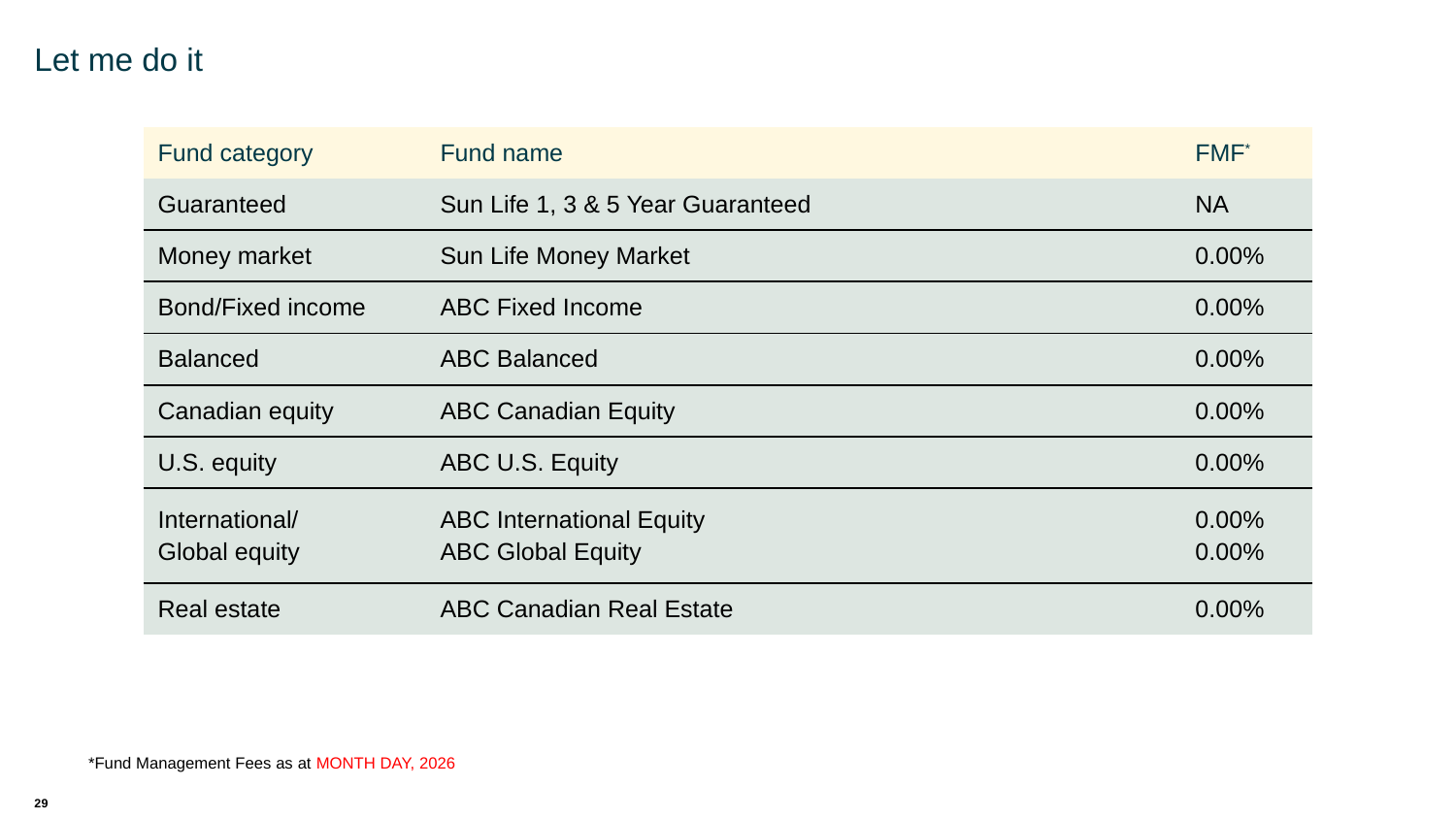

Let me do it
| Fund category | Fund name | FMF\* |
| --- | --- | --- |
| Guaranteed | Sun Life 1, 3 & 5 Year Guaranteed | NA |
| Money market | Sun Life Money Market | 0.00% |
| Bond/Fixed income | ABC Fixed Income | 0.00% |
| Balanced | ABC Balanced | 0.00% |
| Canadian equity | ABC Canadian Equity | 0.00% |
| U.S. equity | ABC U.S. Equity | 0.00% |
| International/ Global equity | ABC International Equity ABC Global Equity | 0.00% 0.00% |
| Real estate | ABC Canadian Real Estate | 0.00% |
*Fund Management Fees as at MONTH DAY, 2026
29